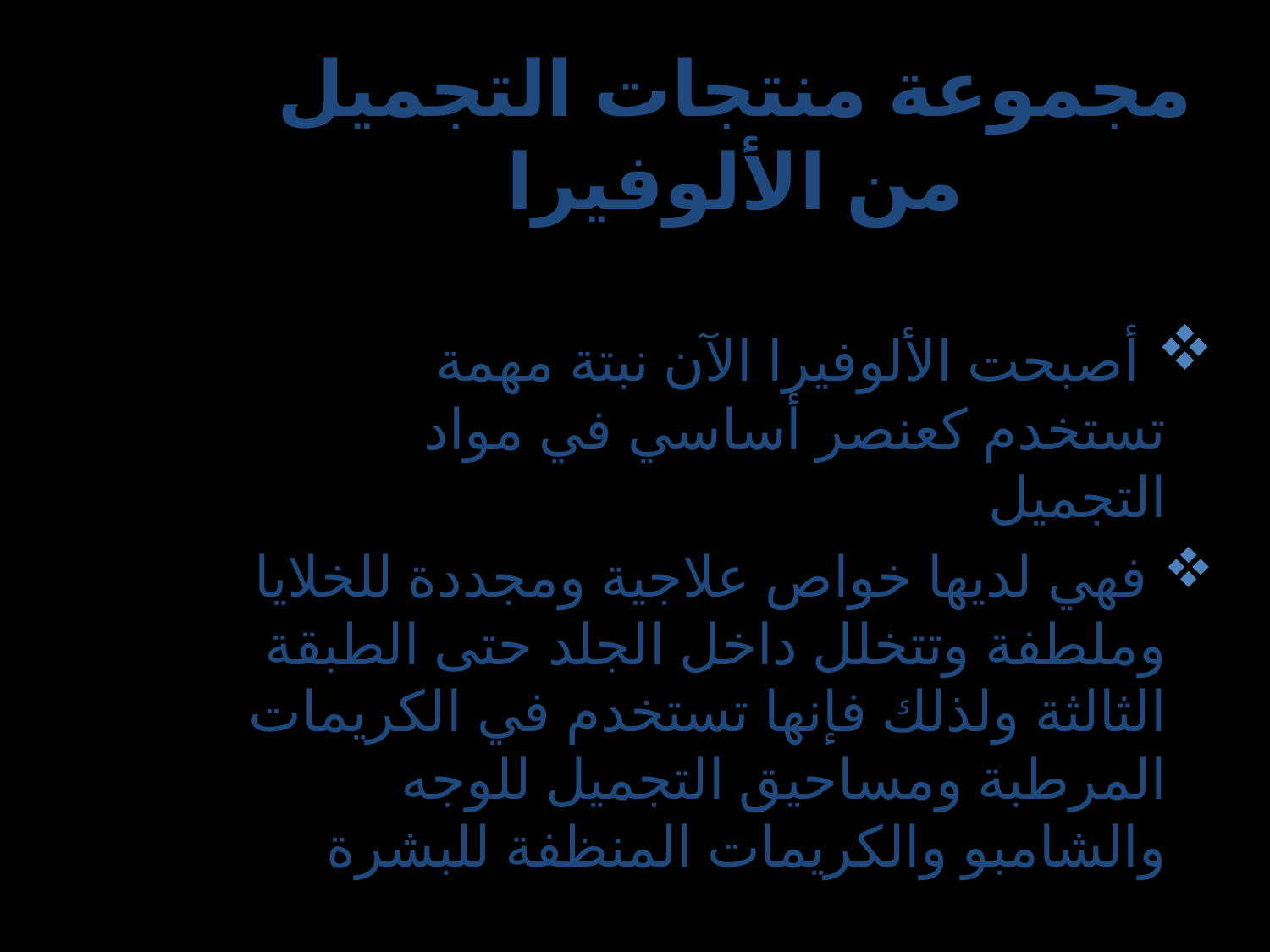

# مجموعة منتجات التجميل من الألوفيرا

 أصبحت الألوفيرا الآن نبتة مهمة تستخدم كعنصر أساسي في مواد التجميل
 فهي لديها خواص علاجية ومجددة للخلايا وملطفة وتتخلل داخل الجلد حتى الطبقة الثالثة ولذلك فإنها تستخدم في الكريمات المرطبة ومساحيق التجميل للوجه والشامبو والكريمات المنظفة للبشرة